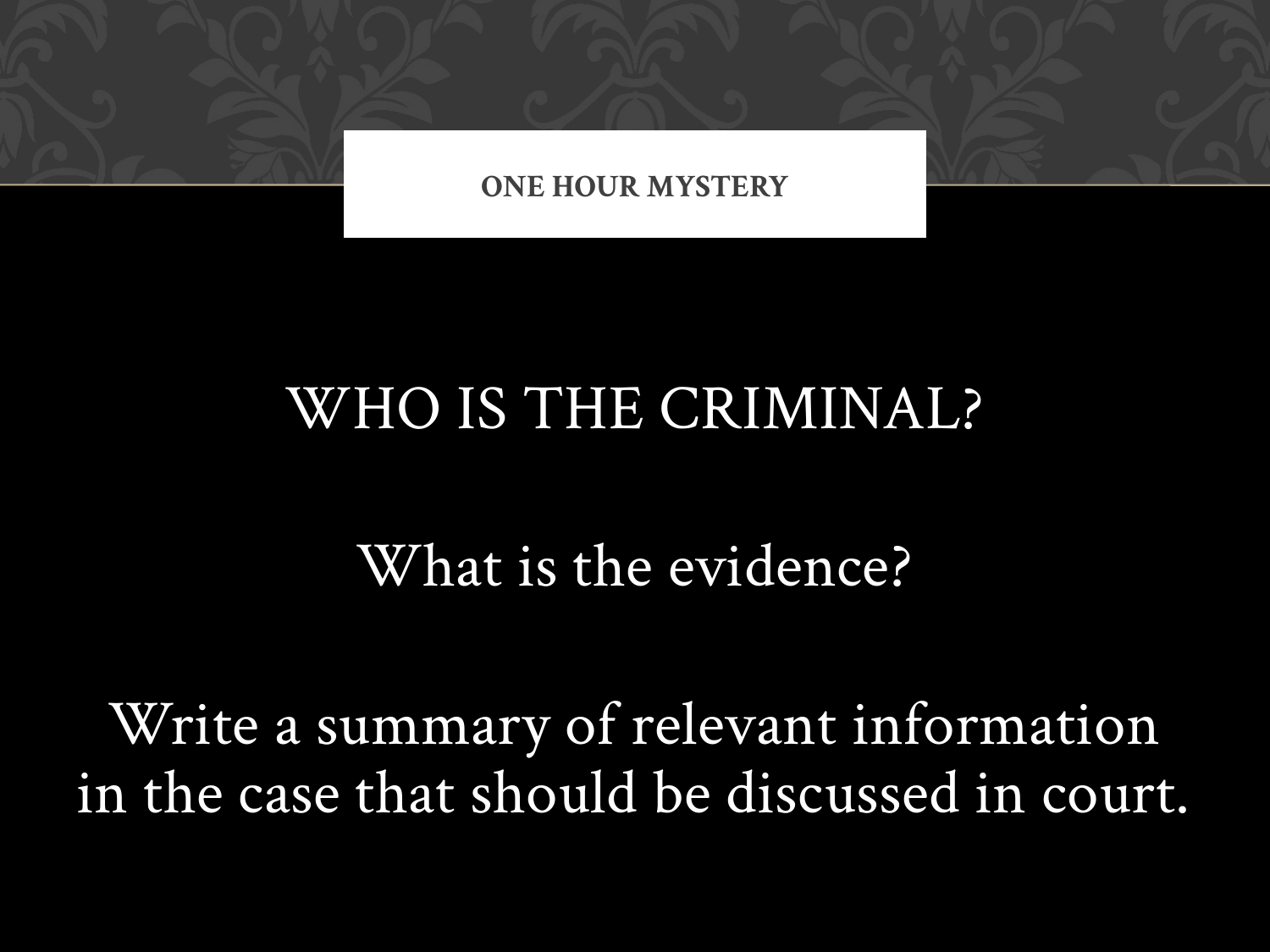

WHO IS THE CRIMINAL?

What is the evidence?

Write a summary of relevant information in the case that should be discussed in court.
# ONE HOUR MYSTERY